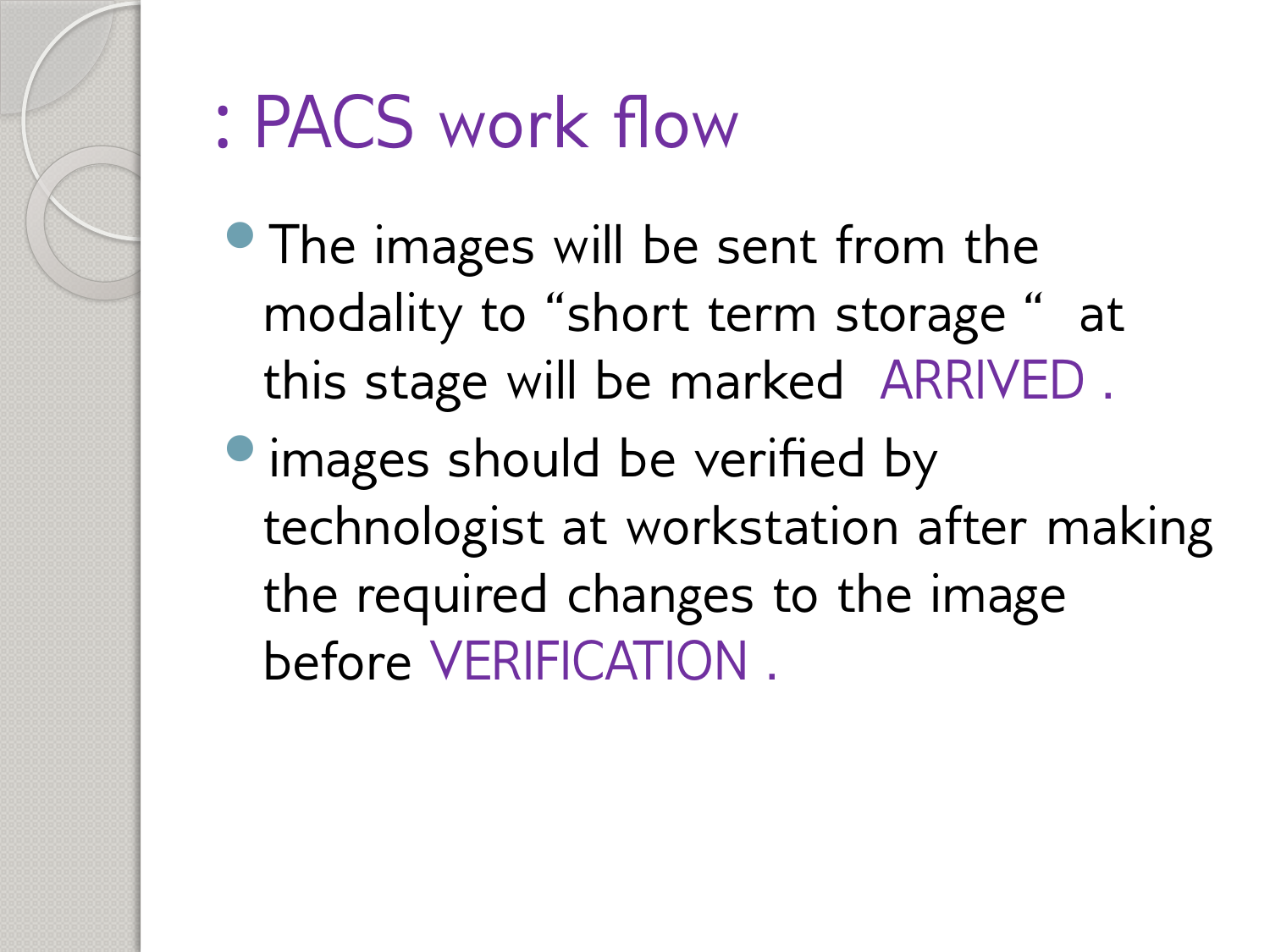

# PACS work flow :
The images will be sent from the modality to “short term storage “  at this stage will be marked  ARRIVED .
images should be verified by technologist at workstation after making the required changes to the image before VERIFICATION .